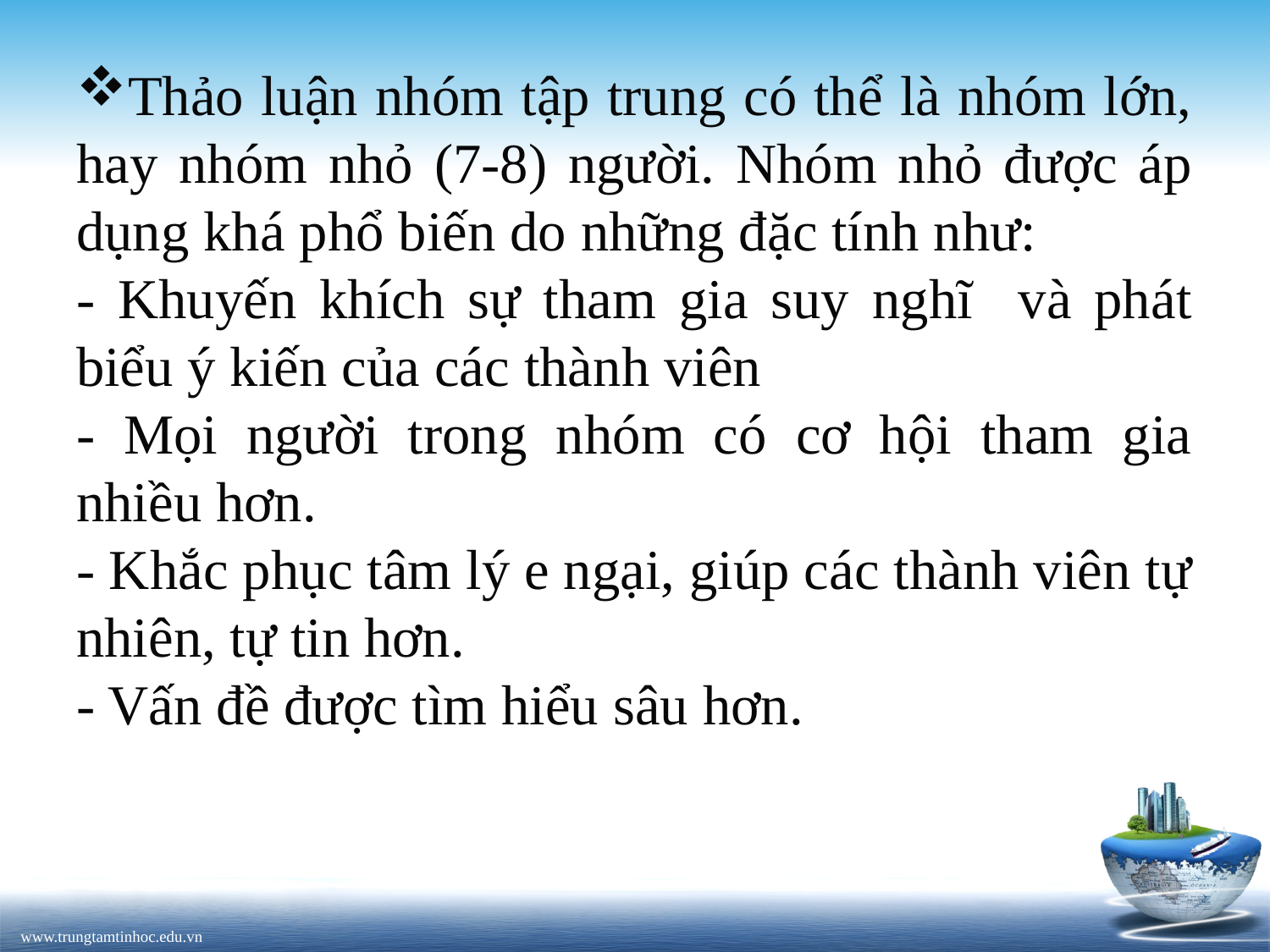

Thảo luận nhóm tập trung có thể là nhóm lớn, hay nhóm nhỏ (7-8) người. Nhóm nhỏ được áp dụng khá phổ biến do những đặc tính như:
- Khuyến khích sự tham gia suy nghĩ  và phát biểu ý kiến của các thành viên
- Mọi người trong nhóm có cơ hội tham gia nhiều hơn.
- Khắc phục tâm lý e ngại, giúp các thành viên tự nhiên, tự tin hơn.
- Vấn đề được tìm hiểu sâu hơn.